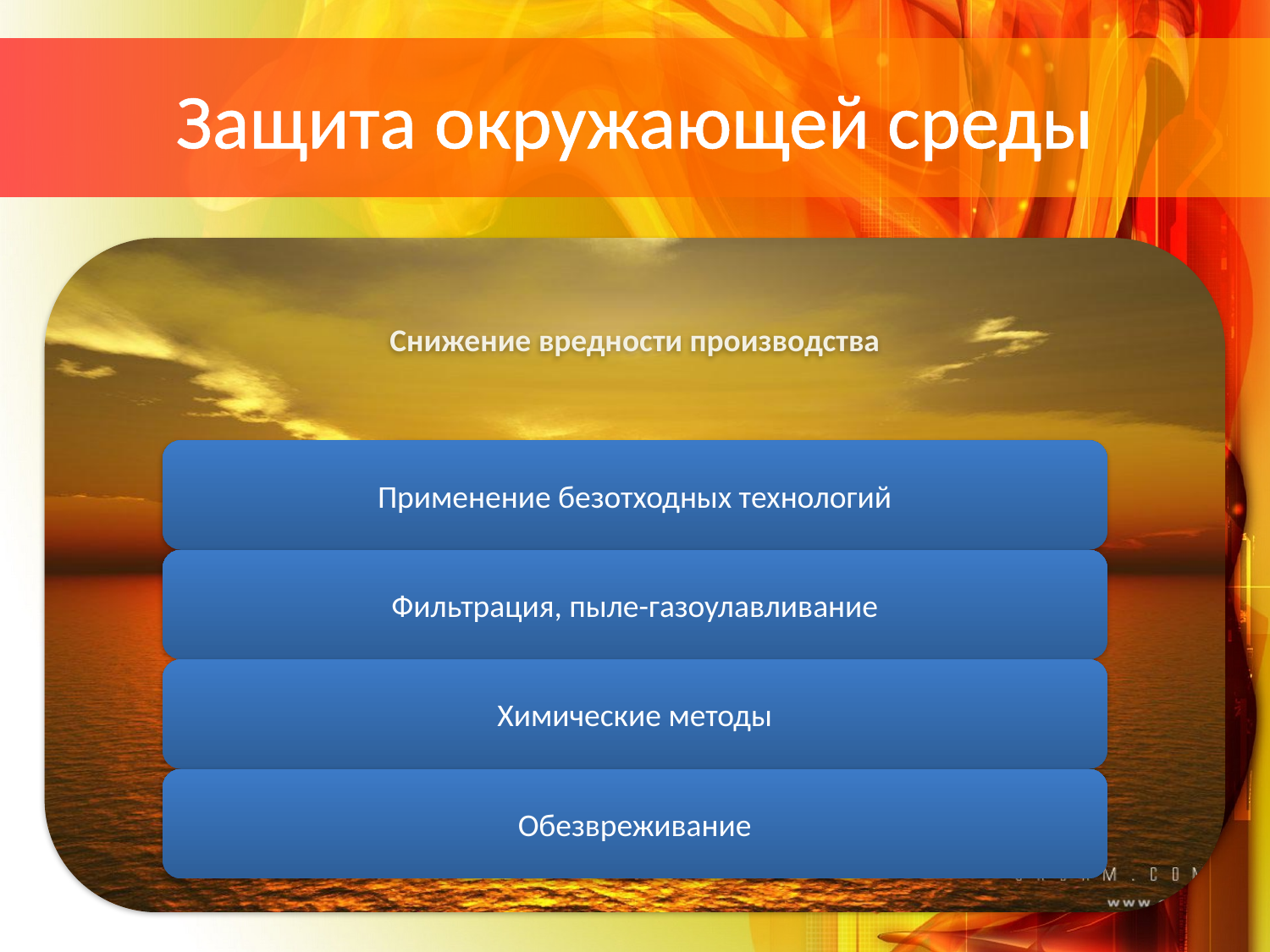

# Защита окружающей среды
Снижение вредности производства
Фильтрация, пыле-газоулавливание
Химические методы
Обезвреживание
Применение безотходных технологий